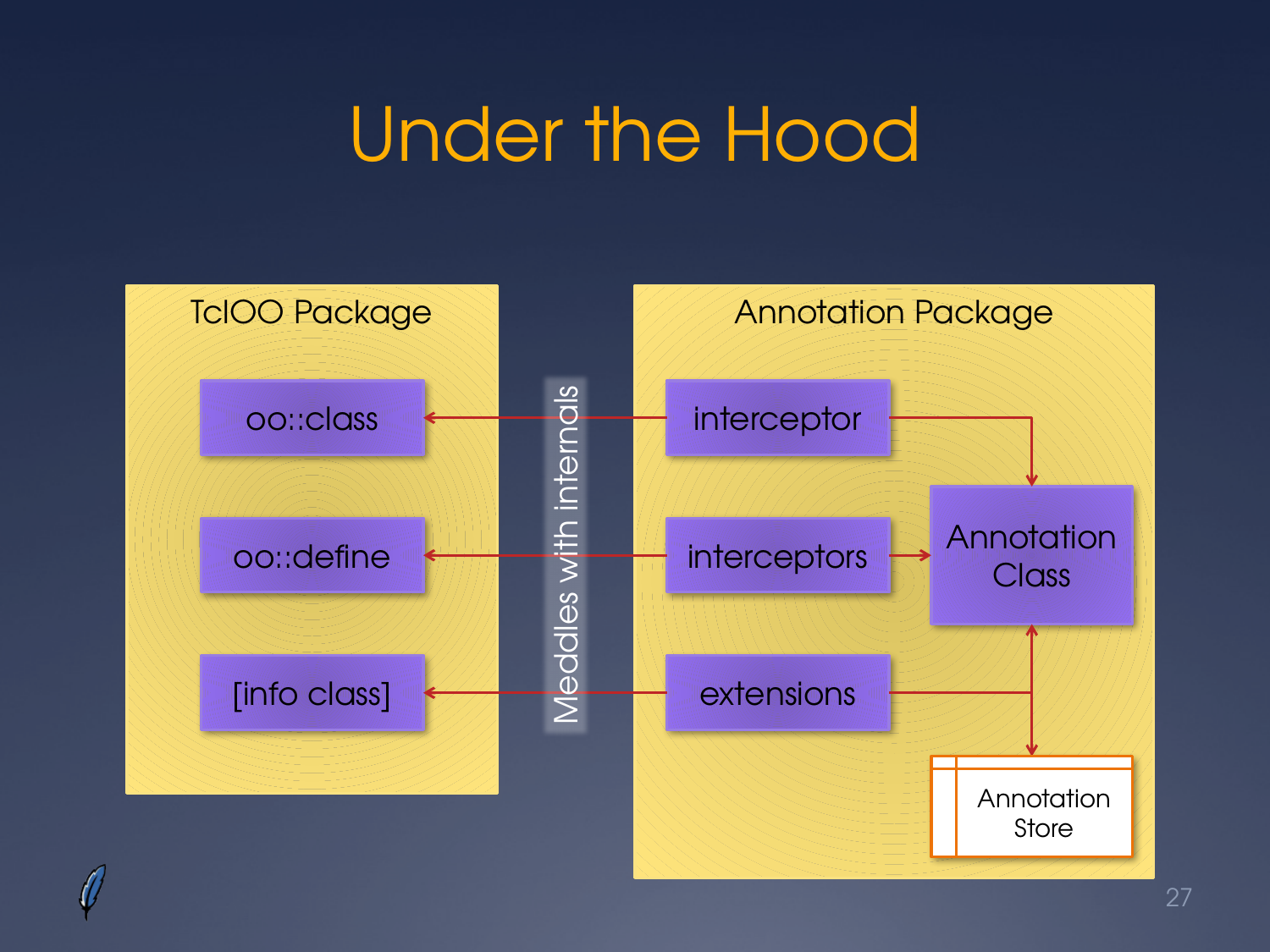

# Under the Hood
TclOO Package
Annotation Package
oo::class
interceptor
Annotation
Class
oo::define
interceptors
Meddles with internals
[info class]
extensions
Annotation Store
27